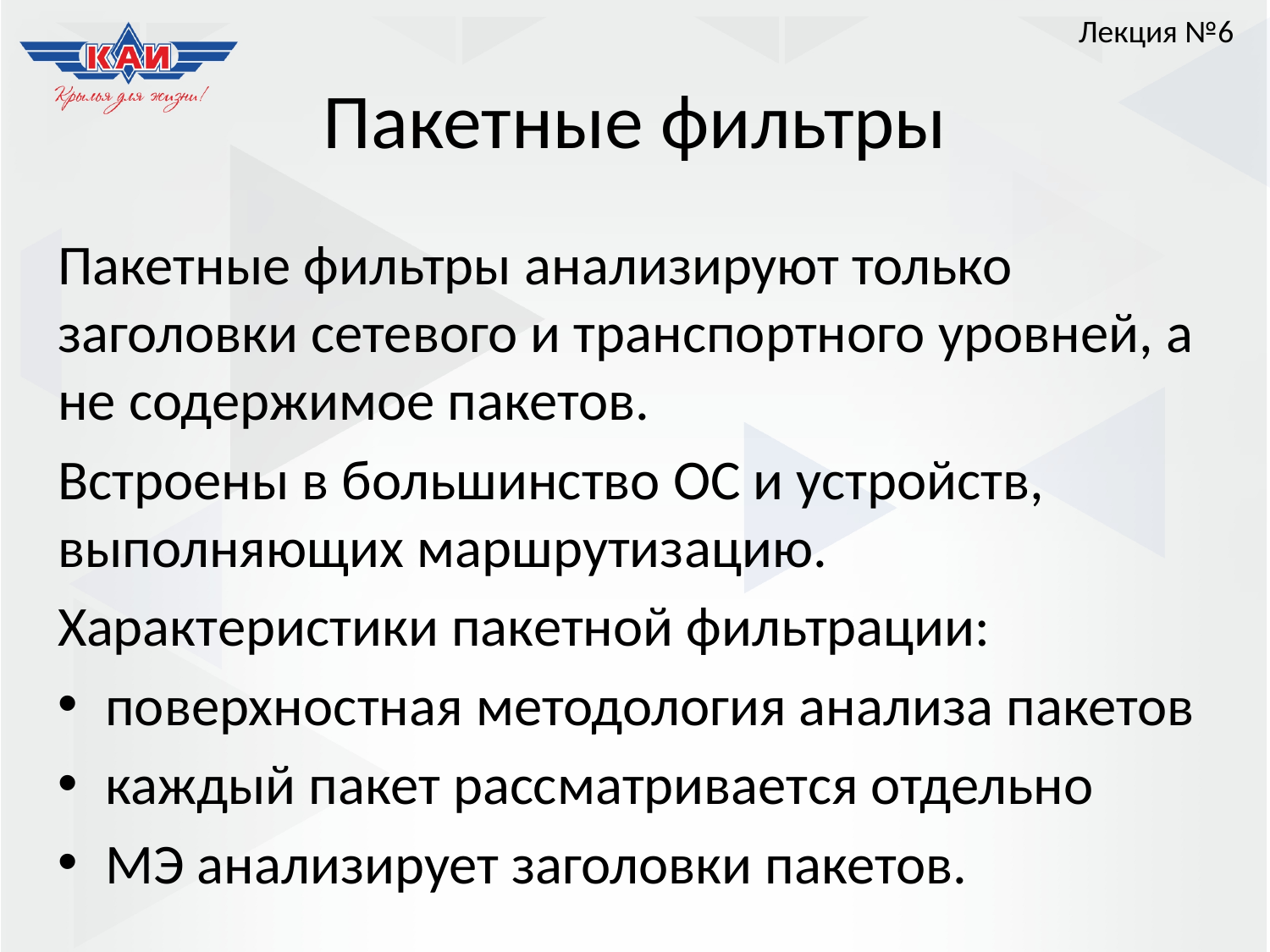

Лекция №6
# Пакетные фильтры
Пакетные фильтры анализируют только заголовки сетевого и транспортного уровней, а не содержимое пакетов.
Встроены в большинство ОС и устройств, выполняющих маршрутизацию.
Характеристики пакетной фильтрации:
поверхностная методология анализа пакетов
каждый пакет рассматривается отдельно
МЭ анализирует заголовки пакетов.